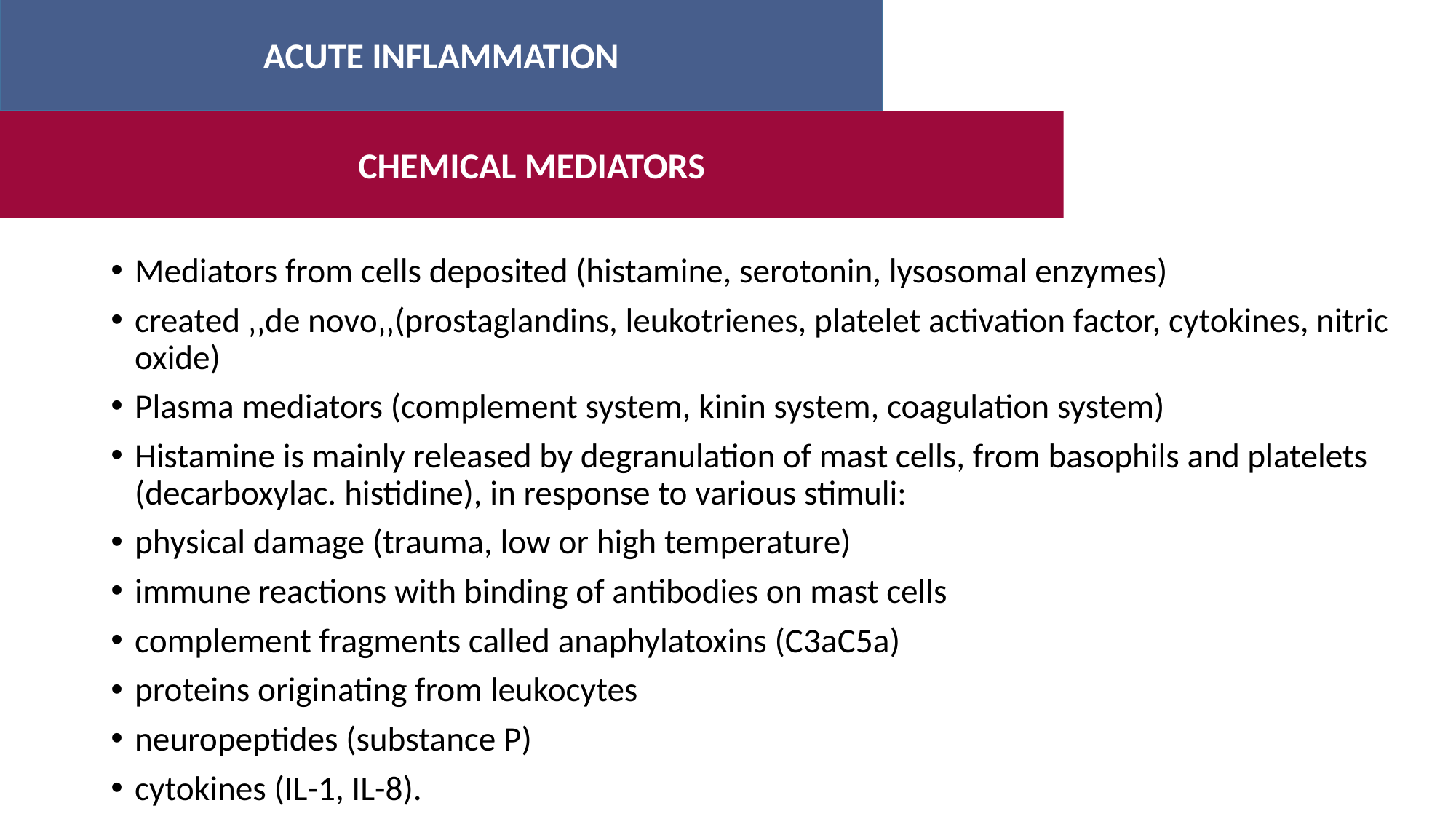

ACUTE INFLAMMATION
#
CHEMICAL MEDIATORS
Mediators from cells deposited (histamine, serotonin, lysosomal enzymes)
created ‚‚de novo‚‚(prostaglandins, leukotrienes, platelet activation factor, cytokines, nitric oxide)
Plasma mediators (complement system, kinin system, coagulation system)
Histamine is mainly released by degranulation of mast cells, from basophils and platelets (decarboxylac. histidine), in response to various stimuli:
physical damage (trauma, low or high temperature)
immune reactions with binding of antibodies on mast cells
complement fragments called anaphylatoxins (C3aC5a)
proteins originating from leukocytes
neuropeptides (substance P)
cytokines (IL-1, IL-8).